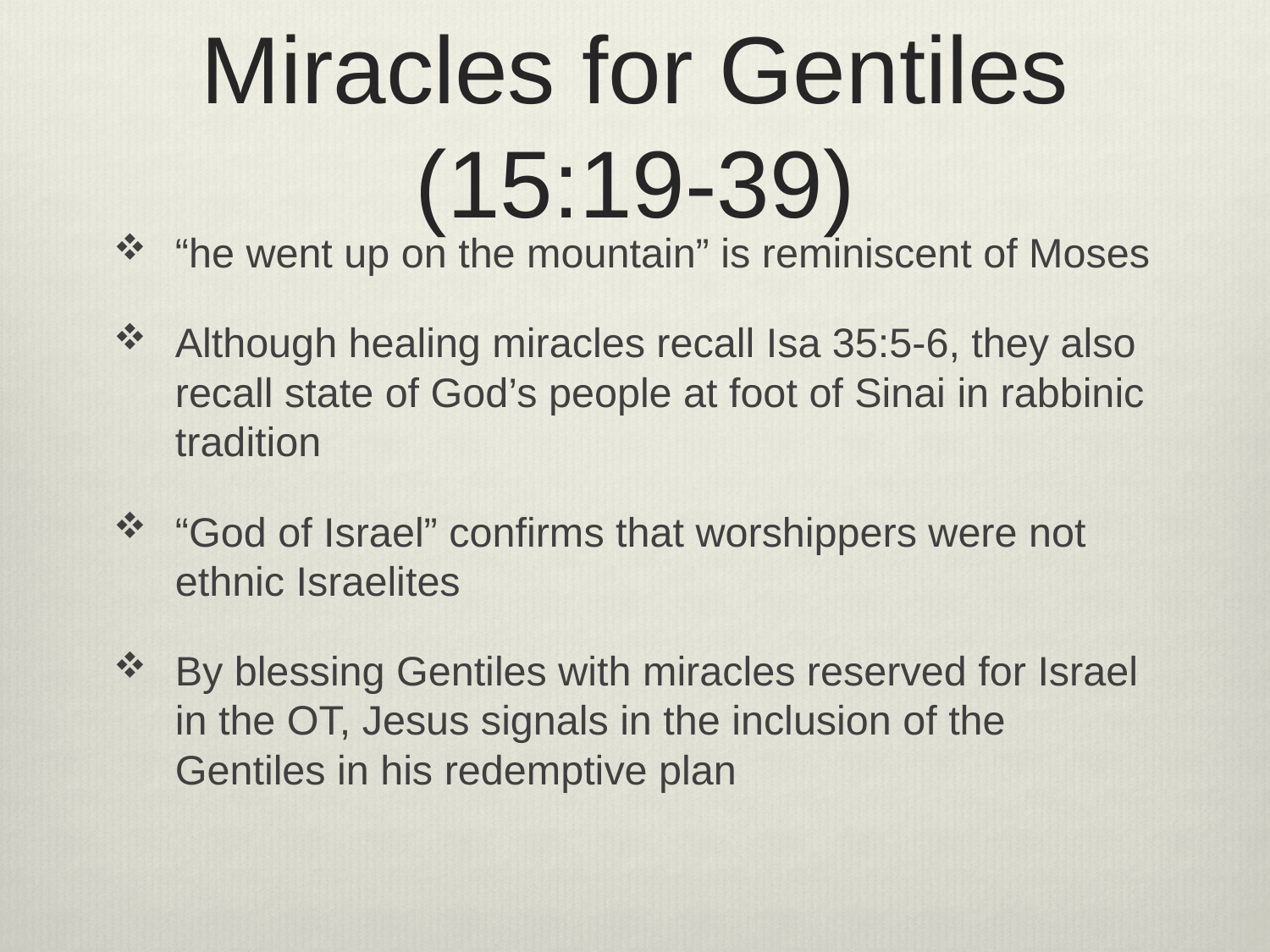

# Miracles for Gentiles (15:19-39)
“he went up on the mountain” is reminiscent of Moses
Although healing miracles recall Isa 35:5-6, they also recall state of God’s people at foot of Sinai in rabbinic tradition
“God of Israel” confirms that worshippers were not ethnic Israelites
By blessing Gentiles with miracles reserved for Israel in the OT, Jesus signals in the inclusion of the Gentiles in his redemptive plan